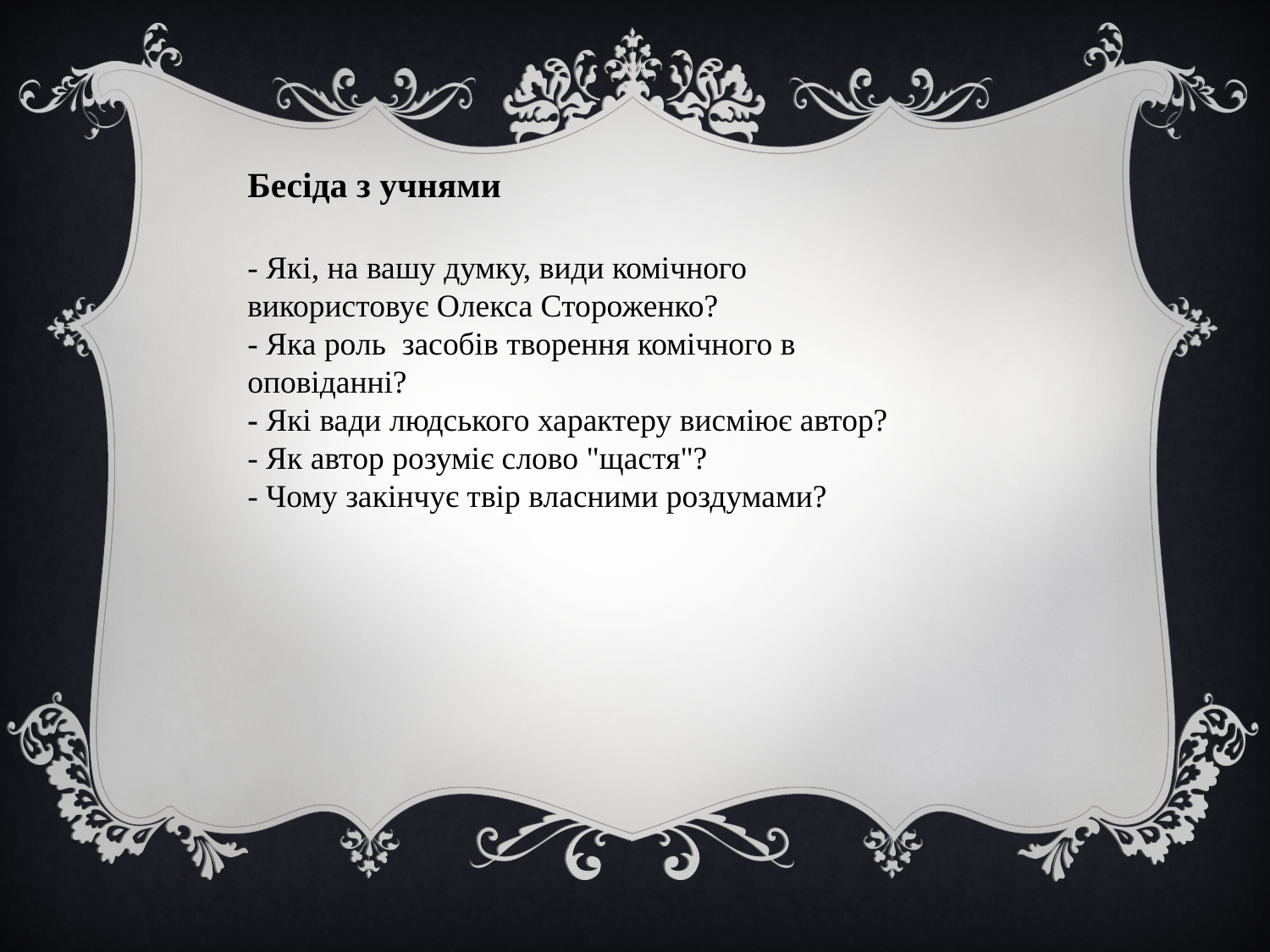

Бесіда з учнями
- Які, на вашу думку, види комічного використовує Олекса Стороженко?  
- Яка роль  засобів творення комічного в оповіданні? 
- Які вади людського характеру висміює автор? 
- Як автор розуміє слово "щастя"?
- Чому закінчує твір власними роздумами?